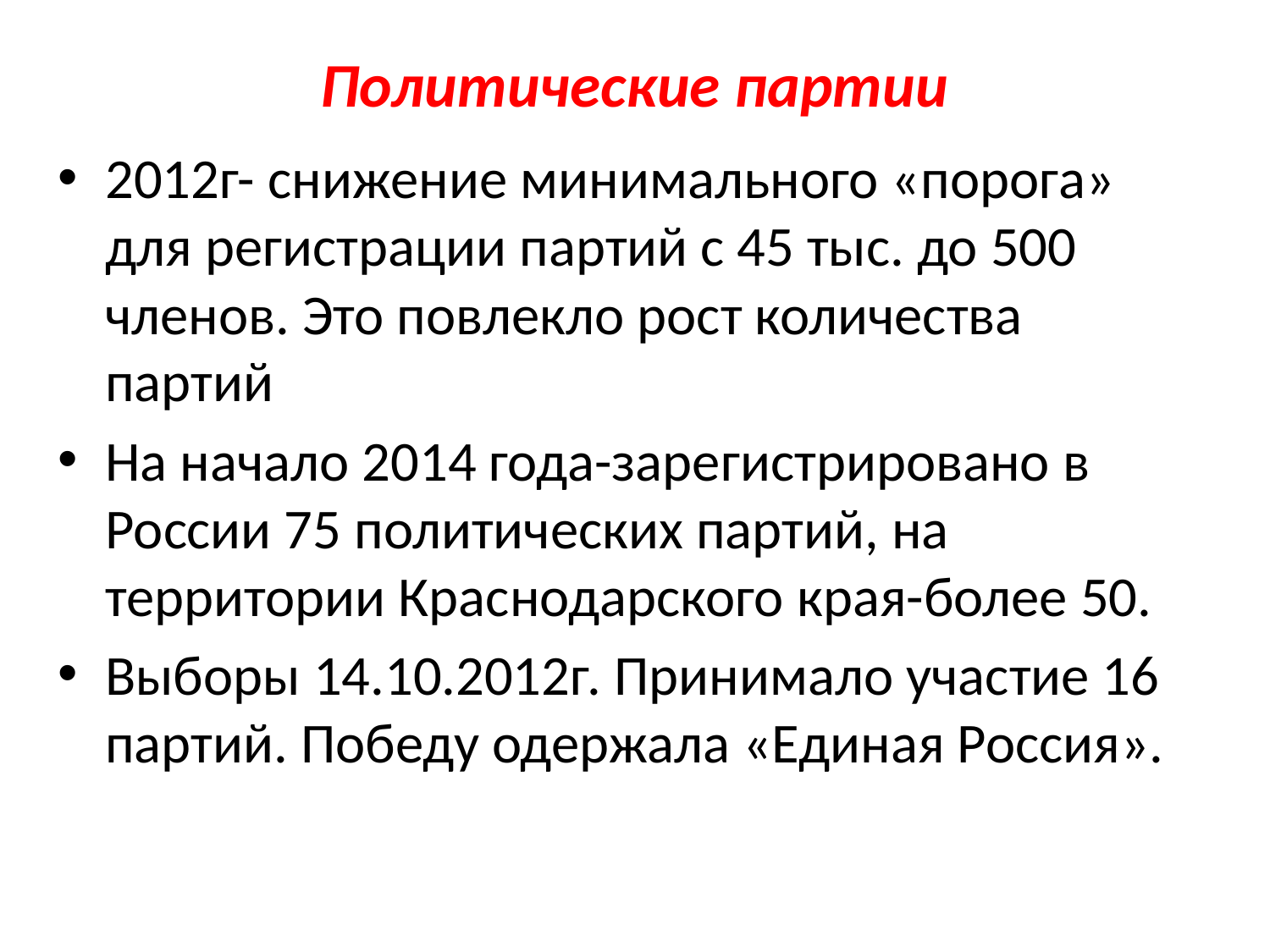

# Политические партии
2012г- снижение минимального «порога» для регистрации партий с 45 тыс. до 500 членов. Это повлекло рост количества партий
На начало 2014 года-зарегистрировано в России 75 политических партий, на территории Краснодарского края-более 50.
Выборы 14.10.2012г. Принимало участие 16 партий. Победу одержала «Единая Россия».